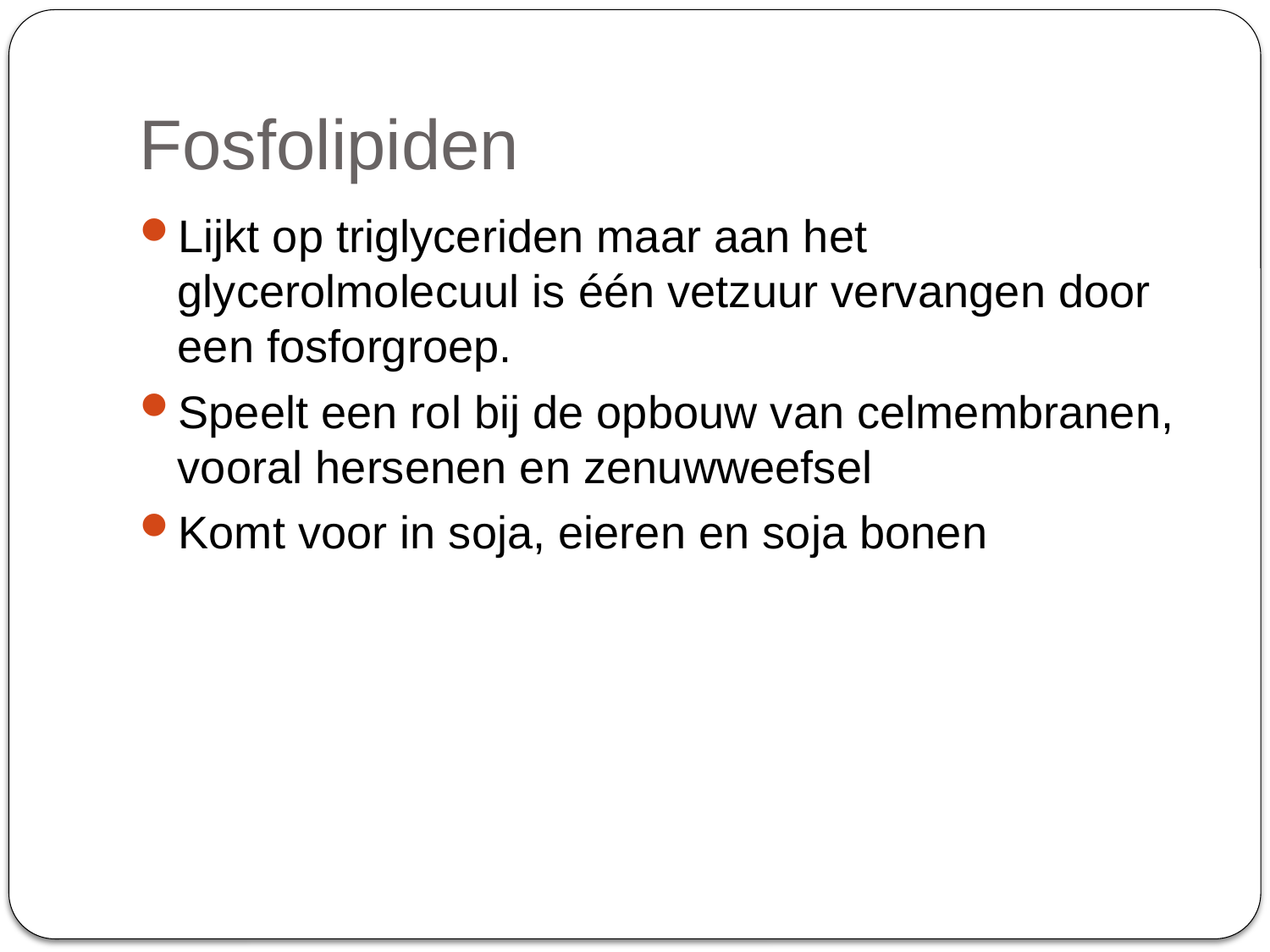

# Fosfolipiden
Lijkt op triglyceriden maar aan het glycerolmolecuul is één vetzuur vervangen door een fosforgroep.
Speelt een rol bij de opbouw van celmembranen, vooral hersenen en zenuwweefsel
Komt voor in soja, eieren en soja bonen